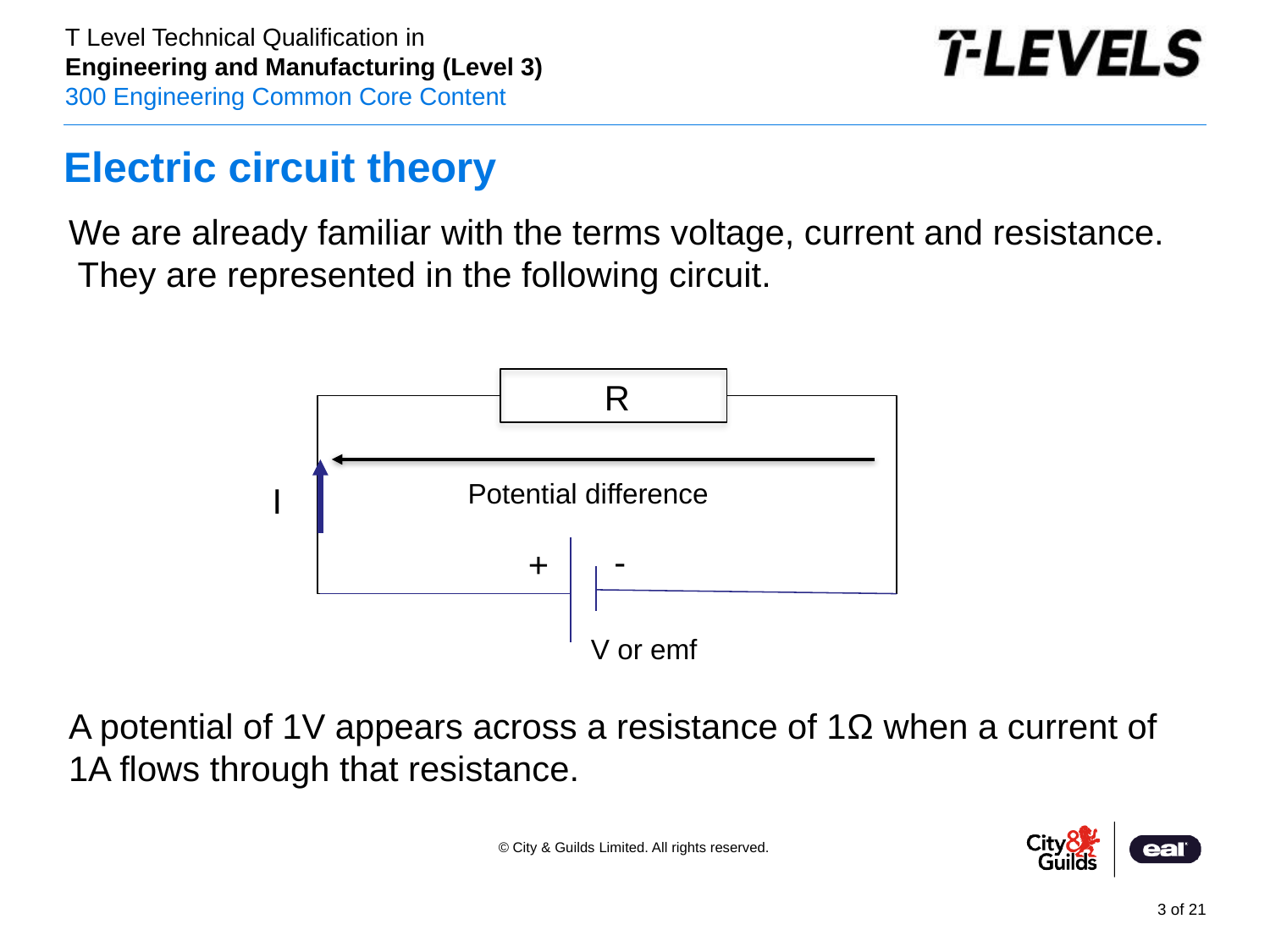

# Electric circuit theory
We are already familiar with the terms voltage, current and resistance.  They are represented in the following circuit.

R
Potential difference
I
-
+
V or emf
A potential of 1V appears across a resistance of 1Ω when a current of 1A flows through that resistance.